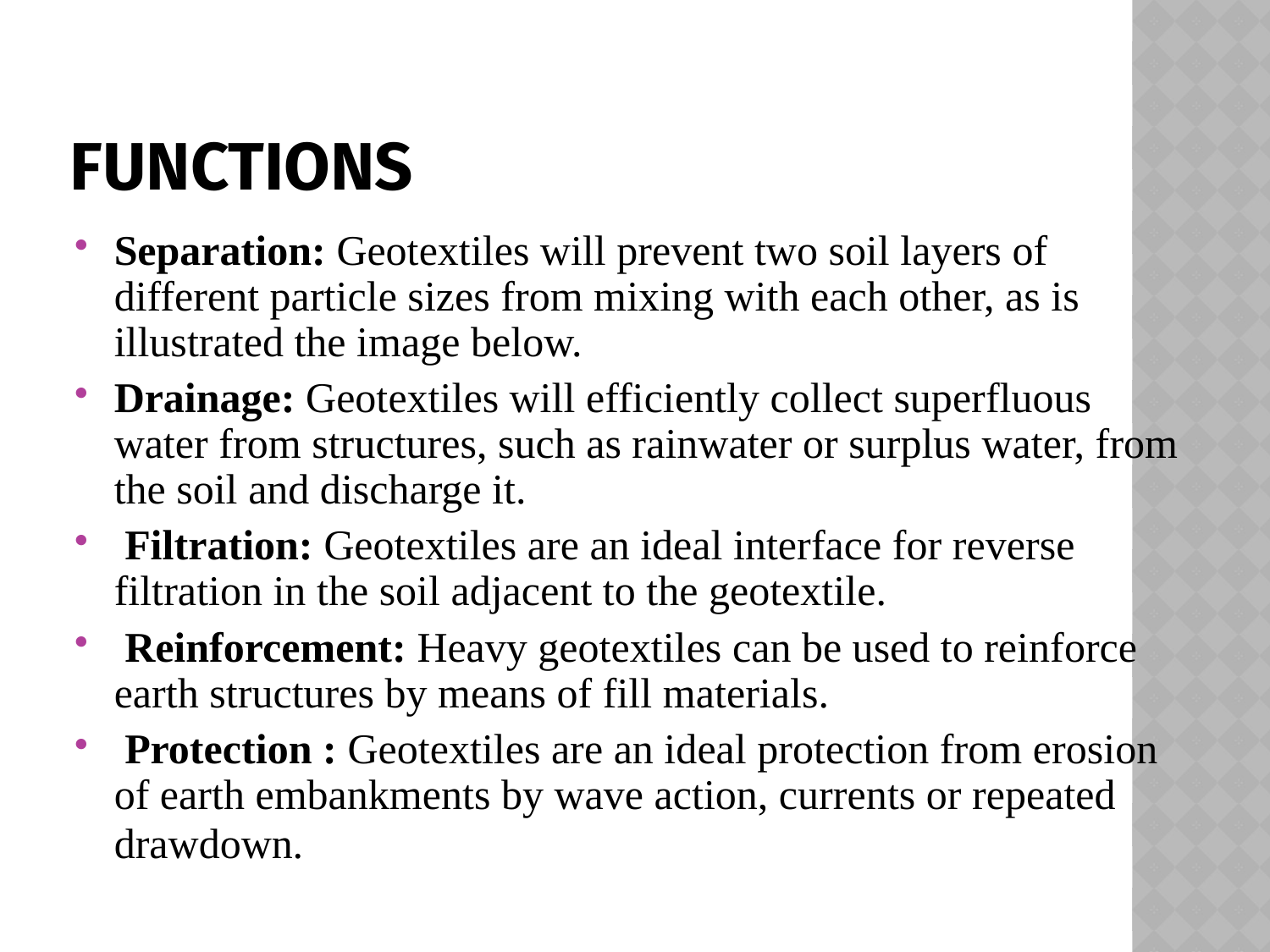

# Functions
Separation: Geotextiles will prevent two soil layers of different particle sizes from mixing with each other, as is illustrated the image below.
Drainage: Geotextiles will efficiently collect superfluous water from structures, such as rainwater or surplus water, from the soil and discharge it.
 Filtration: Geotextiles are an ideal interface for reverse filtration in the soil adjacent to the geotextile.
 Reinforcement: Heavy geotextiles can be used to reinforce earth structures by means of fill materials.
 Protection : Geotextiles are an ideal protection from erosion of earth embankments by wave action, currents or repeated drawdown.